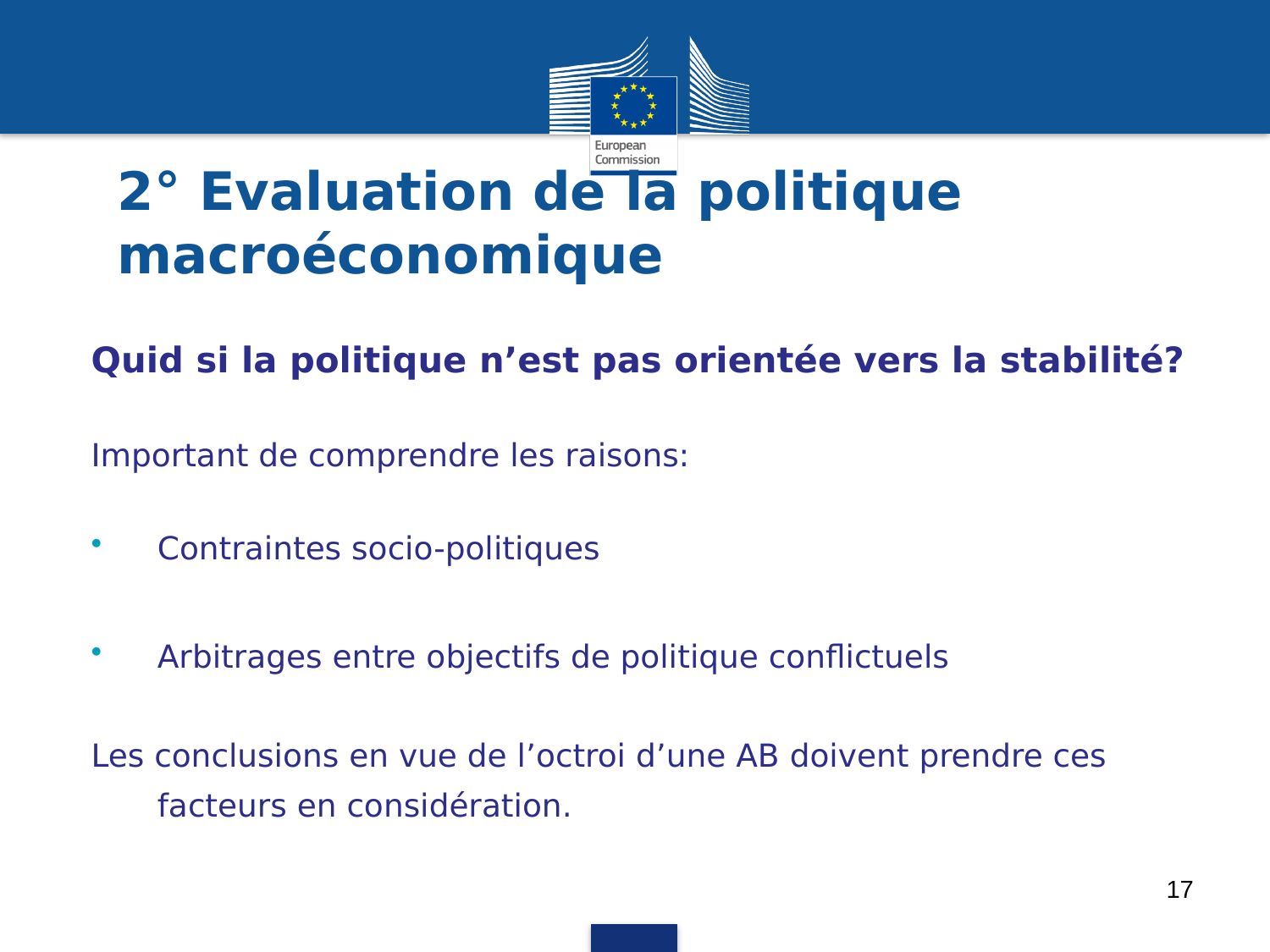

# 2° Evaluation de la politique macroéconomique

Quid si la politique n’est pas orientée vers la stabilité?

Important de comprendre les raisons:

Contraintes socio-politiques

Arbitrages entre objectifs de politique conflictuels

Les conclusions en vue de l’octroi d’une AB doivent prendre ces facteurs en considération.

17